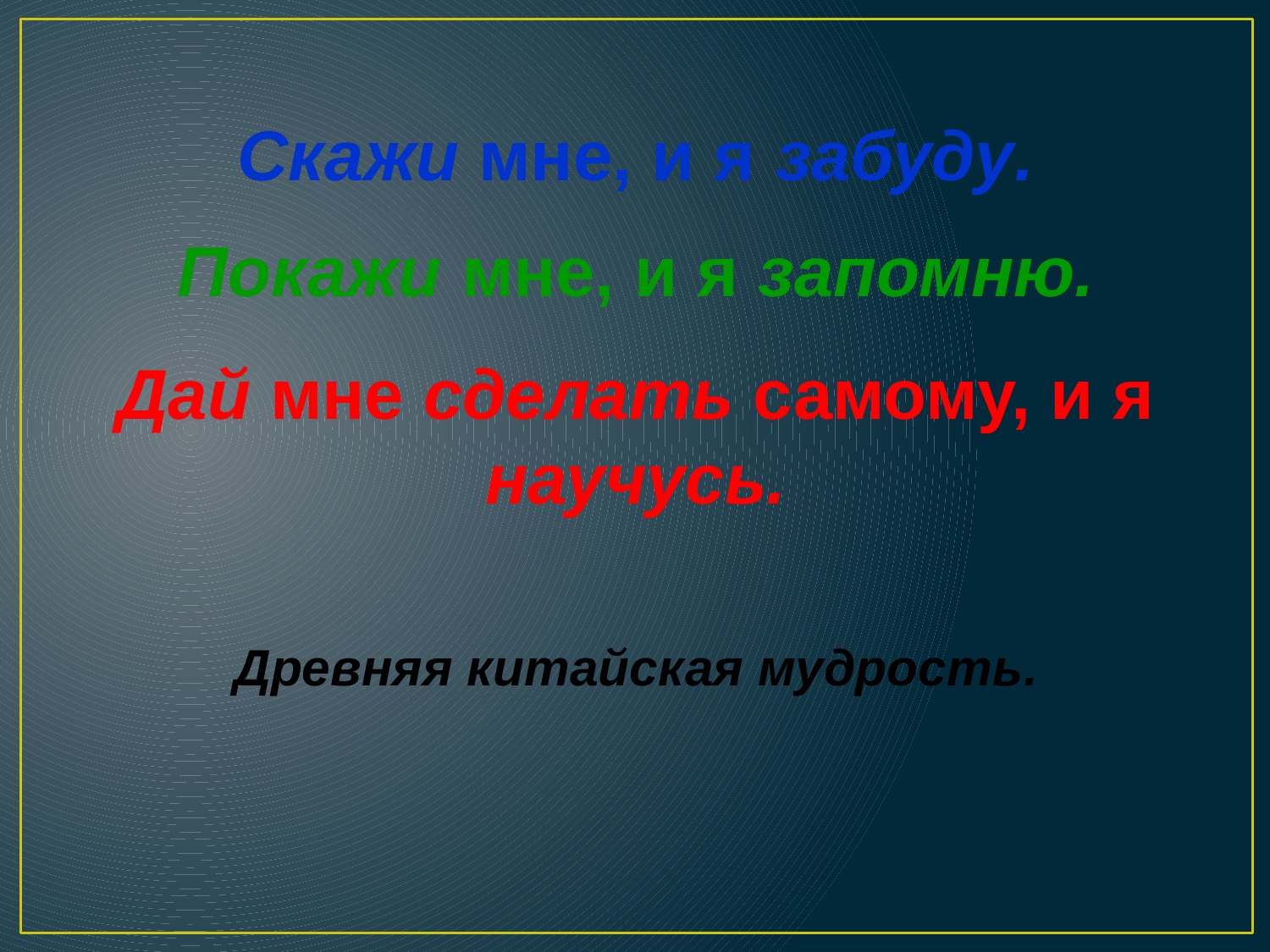

Скажи мне, и я забуду.

Покажи мне, и я запомню.

Дай мне сделать самому, и я научусь.

Древняя китайская мудрость.